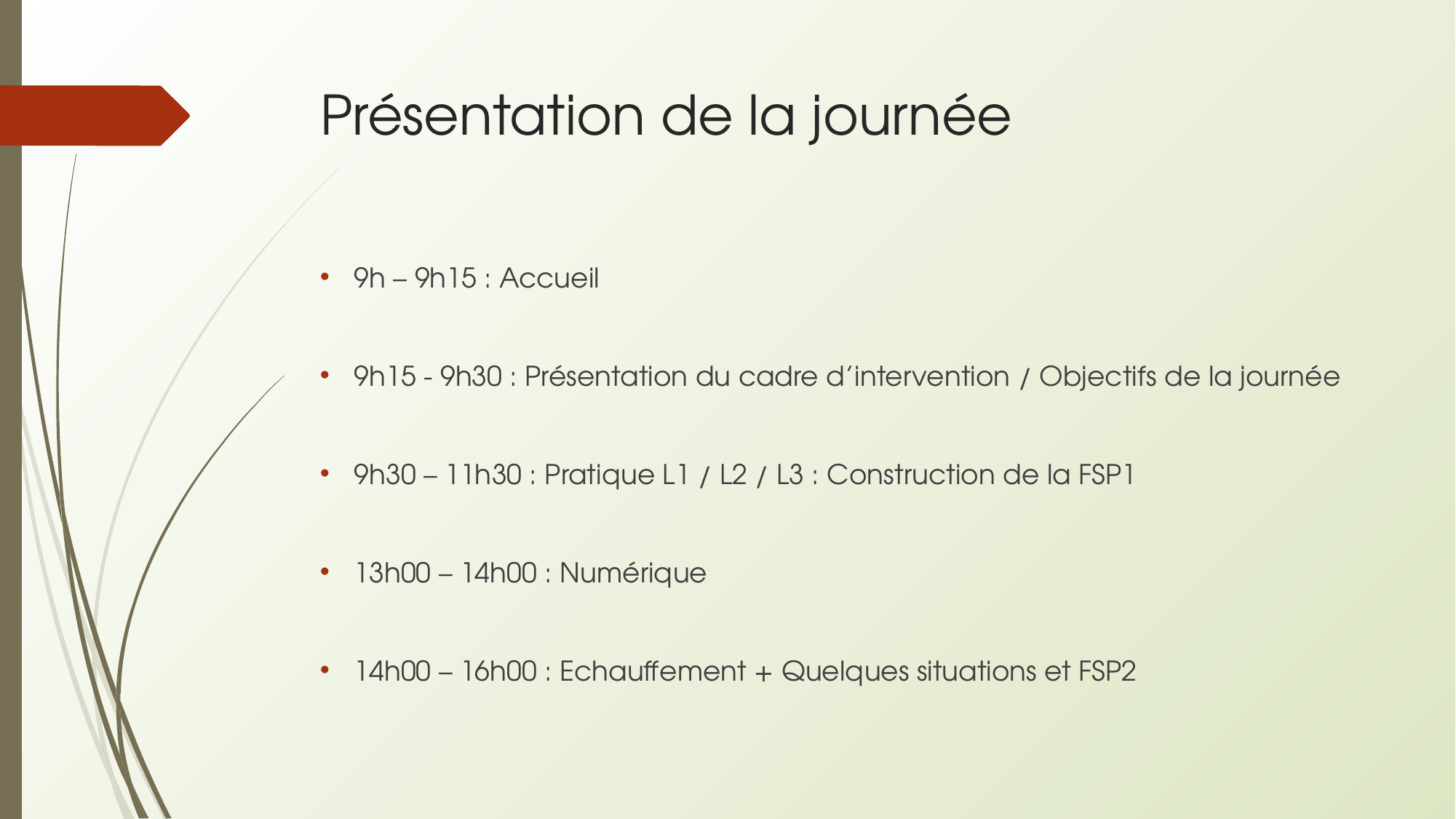

# Présentation de la journée
9h – 9h15 : Accueil

9h15 - 9h30 : Présentation du cadre d’intervention / Objectifs de la journée

9h30 – 11h30 : Pratique L1 / L2 / L3 : Construction de la FSP1

13h00 – 14h00 : Numérique

14h00 – 16h00 : Echauffement + Quelques situations et FSP2